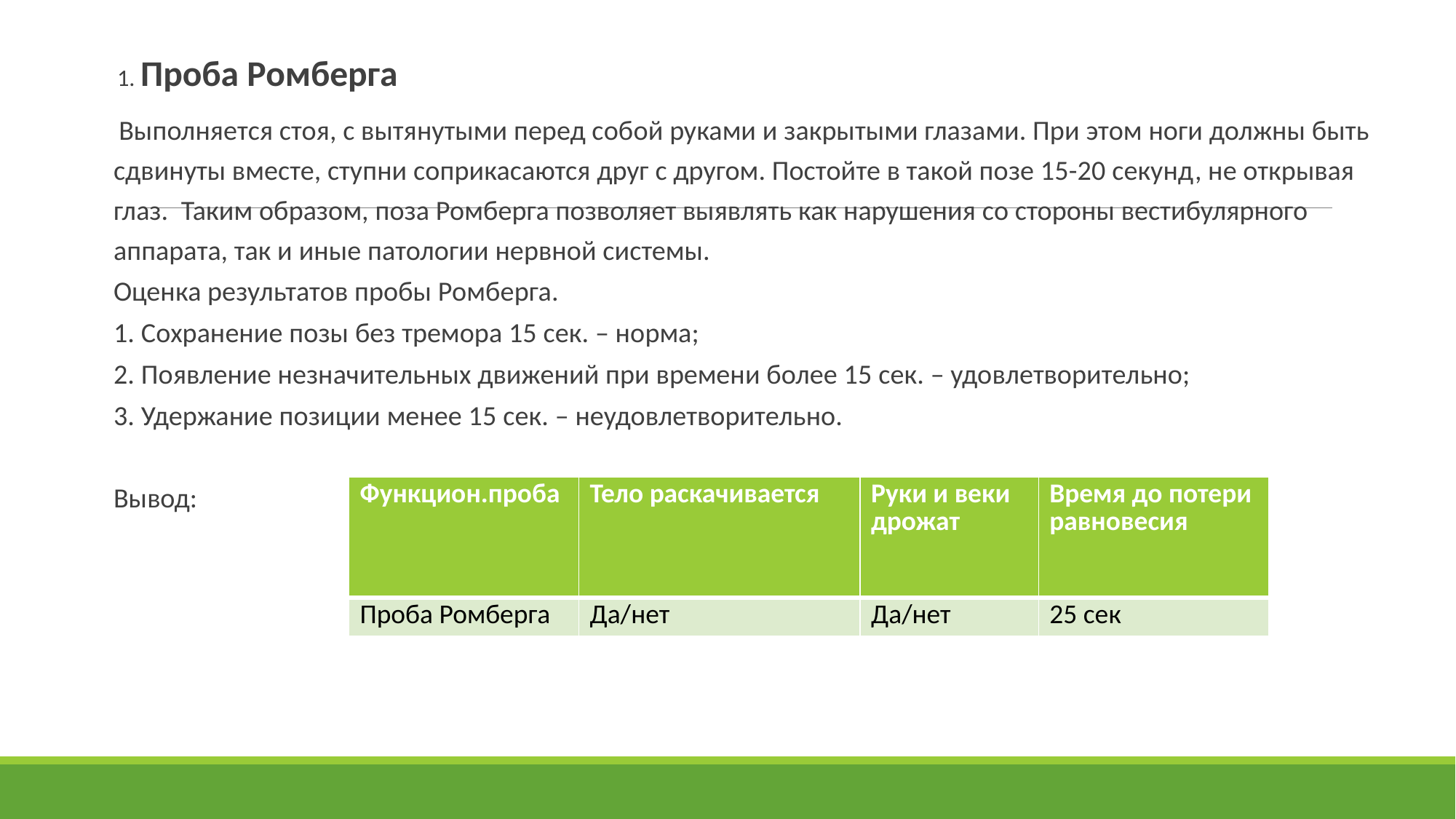

1. Проба Ромберга
 Выполняется стоя, с вытянутыми перед собой руками и закрытыми глазами. При этом ноги должны быть сдвинуты вместе, ступни соприкасаются друг с другом. Постойте в такой позе 15-20 секунд, не открывая глаз.  Таким образом, поза Ромберга позволяет выявлять как нарушения со стороны вестибулярного аппарата, так и иные патологии нервной системы.
Оценка результатов пробы Ромберга.
1. Сохранение позы без тремора 15 сек. – норма;
2. Появление незначительных движений при времени более 15 сек. – удовлетворительно;
3. Удержание позиции менее 15 сек. – неудовлетворительно.

Вывод:
| Функцион.проба | Тело раскачивается | Руки и веки дрожат | Время до потери равновесия |
| --- | --- | --- | --- |
| Проба Ромберга | Да/нет | Да/нет | 25 сек |